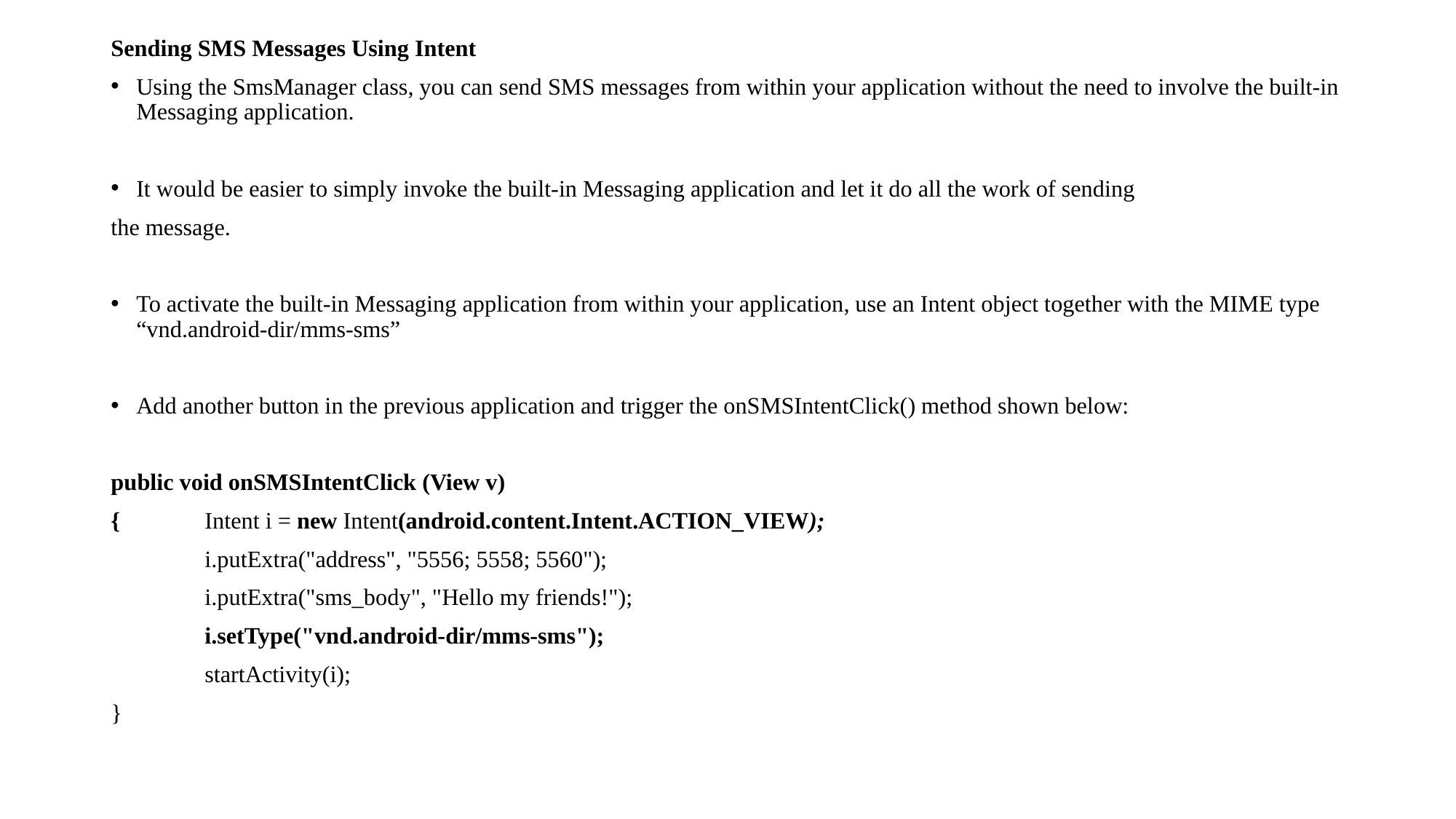

Sending SMS Messages Using Intent
Using the SmsManager class, you can send SMS messages from within your application without the need to involve the built-in Messaging application.

It would be easier to simply invoke the built-in Messaging application and let it do all the work of sending
the message.

To activate the built-in Messaging application from within your application, use an Intent object together with the MIME type “vnd.android-dir/mms-sms”

Add another button in the previous application and trigger the onSMSIntentClick() method shown below:

public void onSMSIntentClick (View v)
{	Intent i = new Intent(android.content.Intent.ACTION_VIEW);
	i.putExtra("address", "5556; 5558; 5560");
	i.putExtra("sms_body", "Hello my friends!");
	i.setType("vnd.android-dir/mms-sms");
	startActivity(i);
}